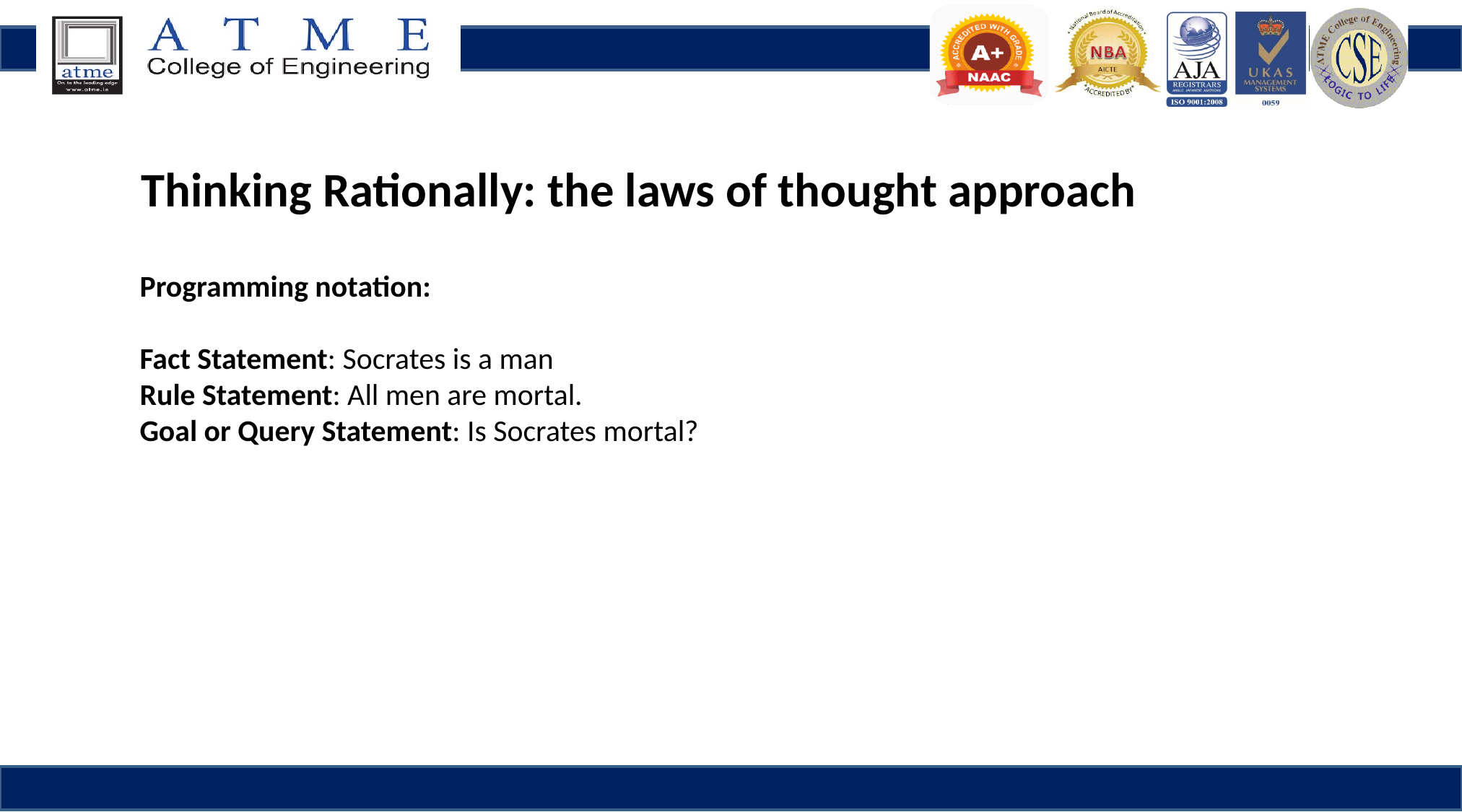

Thinking Rationally: the laws of thought approach
Programming notation:

Fact Statement: Socrates is a man
Rule Statement: All men are mortal.
Goal or Query Statement: Is Socrates mortal?